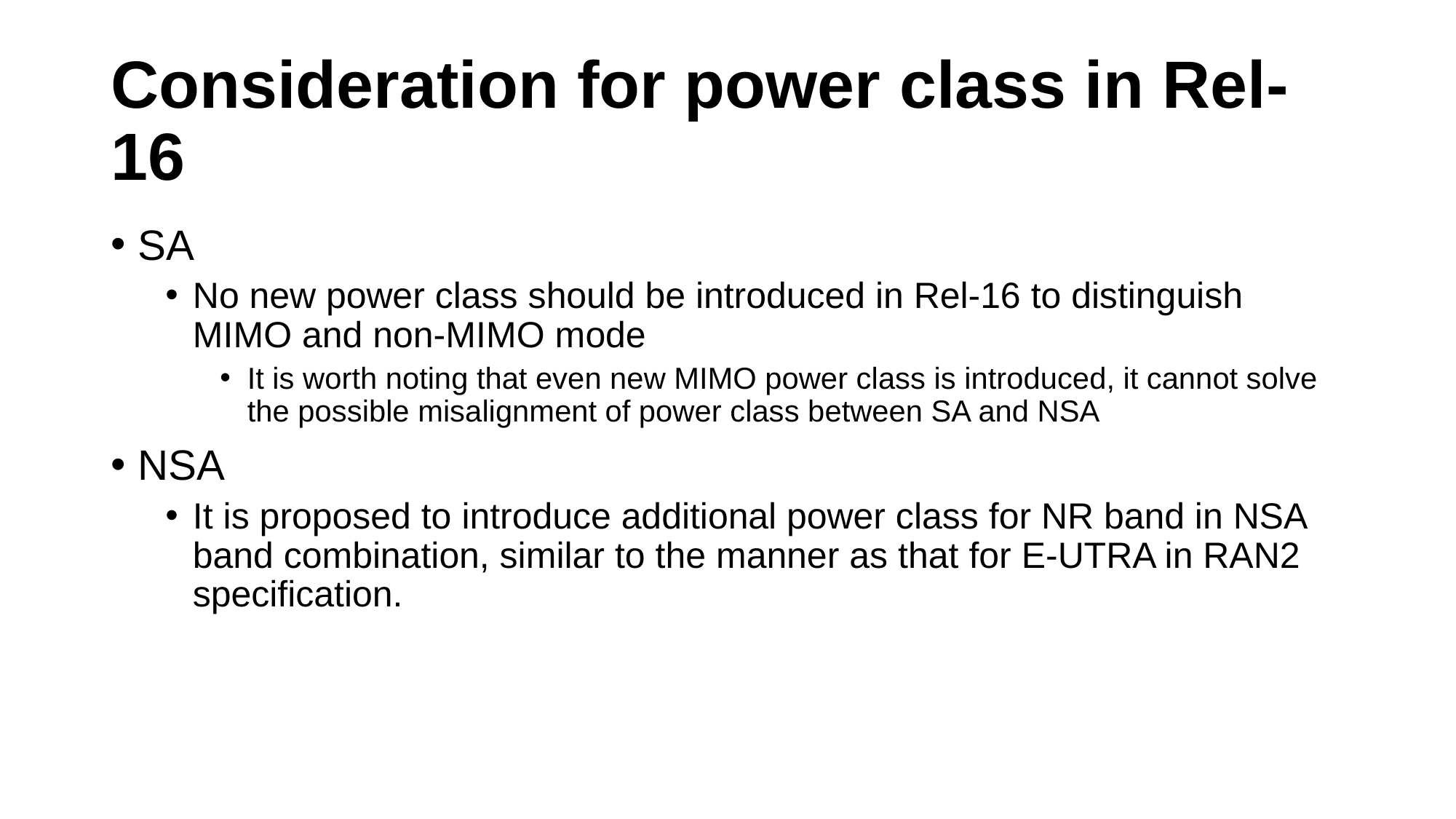

# Consideration for power class in Rel-16
SA
No new power class should be introduced in Rel-16 to distinguish MIMO and non-MIMO mode
It is worth noting that even new MIMO power class is introduced, it cannot solve the possible misalignment of power class between SA and NSA
NSA
It is proposed to introduce additional power class for NR band in NSA band combination, similar to the manner as that for E-UTRA in RAN2 specification.